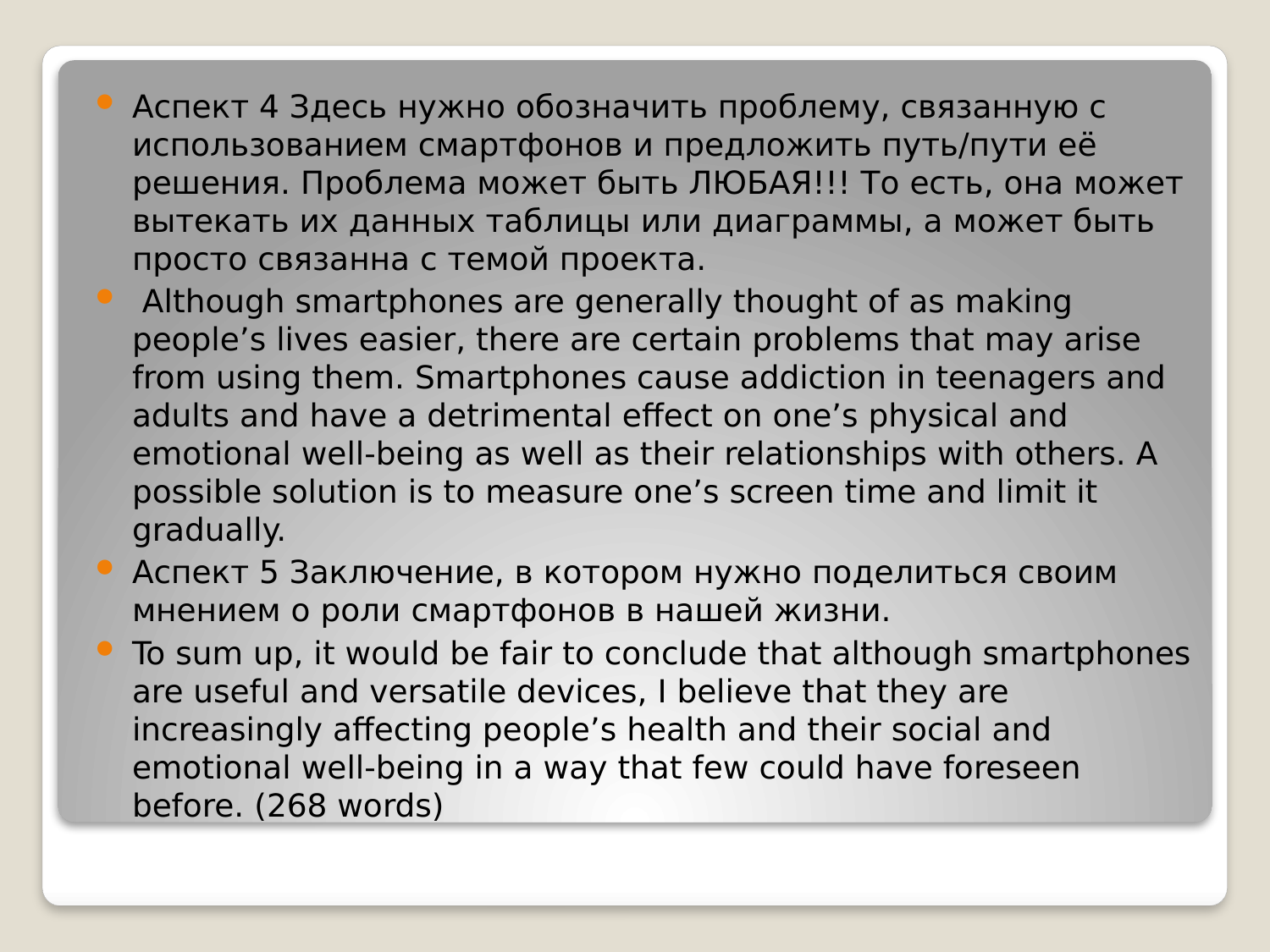

Аспект 4 Здесь нужно обозначить проблему, связанную с использованием смартфонов и предложить путь/пути её решения. Проблема может быть ЛЮБАЯ!!! То есть, она может вытекать их данных таблицы или диаграммы, а может быть просто связанна с темой проекта.
 Although smartphones are generally thought of as making people’s lives easier, there are certain problems that may arise from using them. Smartphones cause addiction in teenagers and adults and have a detrimental effect on one’s physical and emotional well-being as well as their relationships with others. A possible solution is to measure one’s screen time and limit it gradually.
Аспект 5 Заключение, в котором нужно поделиться своим мнением о роли смартфонов в нашей жизни.
To sum up, it would be fair to conclude that although smartphones are useful and versatile devices, I believe that they are increasingly affecting people’s health and their social and emotional well-being in a way that few could have foreseen before. (268 words)
#